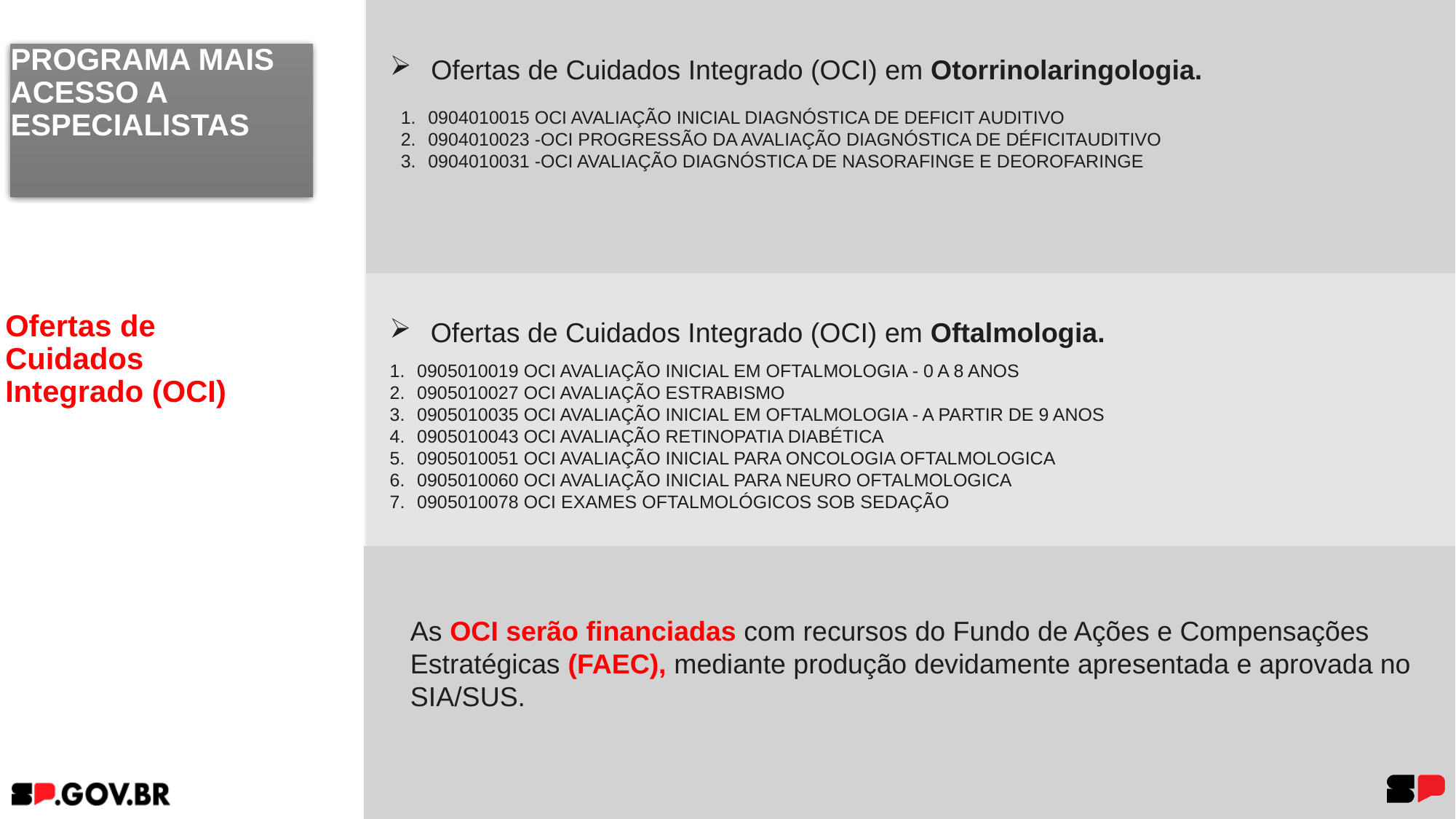

PROGRAMA MAIS ACESSO A ESPECIALISTAS
Ofertas de Cuidados Integrado (OCI) em Otorrinolaringologia.

0904010015 OCI AVALIAÇÃO INICIAL DIAGNÓSTICA DE DEFICIT AUDITIVO
0904010023 -OCI PROGRESSÃO DA AVALIAÇÃO DIAGNÓSTICA DE DÉFICITAUDITIVO
0904010031 -OCI AVALIAÇÃO DIAGNÓSTICA DE NASORAFINGE E DEOROFARINGE
# Ofertas de Cuidados Integrado (OCI)
Ofertas de Cuidados Integrado (OCI) em Oftalmologia.
0905010019 OCI AVALIAÇÃO INICIAL EM OFTALMOLOGIA - 0 A 8 ANOS
0905010027 OCI AVALIAÇÃO ESTRABISMO
0905010035 OCI AVALIAÇÃO INICIAL EM OFTALMOLOGIA - A PARTIR DE 9 ANOS
0905010043 OCI AVALIAÇÃO RETINOPATIA DIABÉTICA
0905010051 OCI AVALIAÇÃO INICIAL PARA ONCOLOGIA OFTALMOLOGICA
0905010060 OCI AVALIAÇÃO INICIAL PARA NEURO OFTALMOLOGICA
0905010078 OCI EXAMES OFTALMOLÓGICOS SOB SEDAÇÃO
As OCI serão financiadas com recursos do Fundo de Ações e Compensações Estratégicas (FAEC), mediante produção devidamente apresentada e aprovada no SIA/SUS.